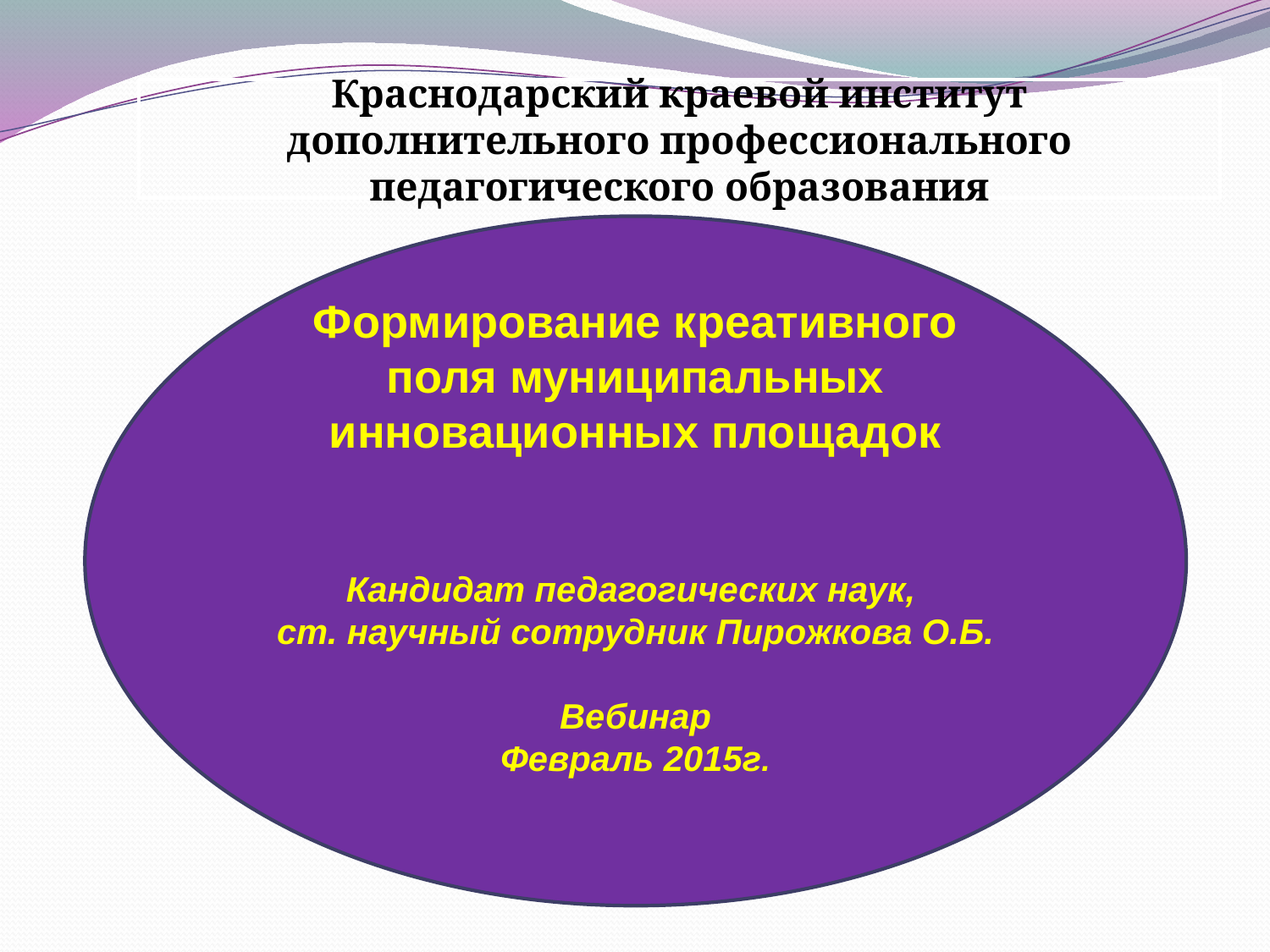

Краснодарский краевой институт дополнительного профессионального педагогического образования
Формирование креативного поля муниципальных инновационных площадок

Кандидат педагогических наук,
ст. научный сотрудник Пирожкова О.Б.

Вебинар
Февраль 2015г.